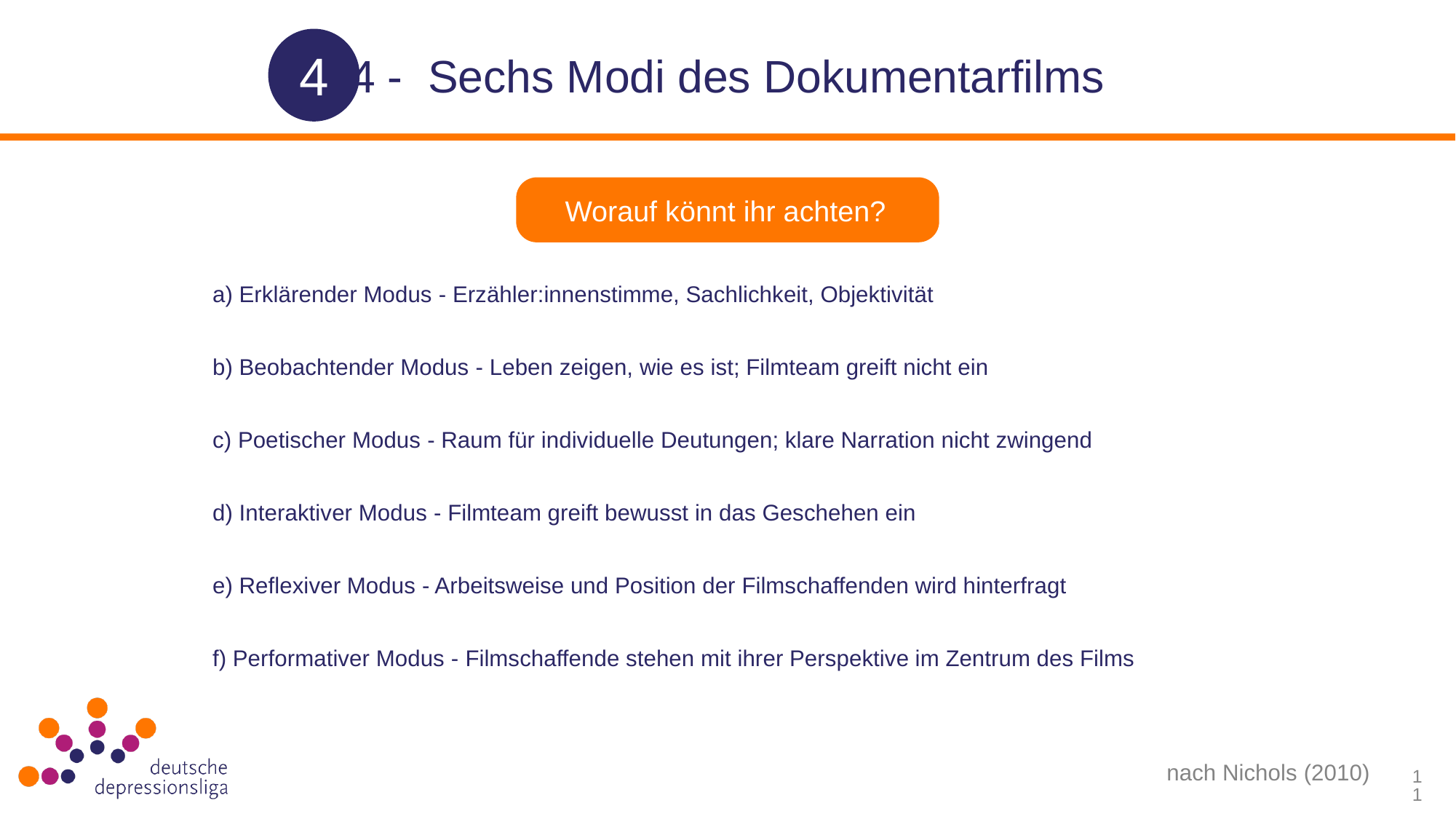

4 -  Sechs Modi des Dokumentarfilms

4

Worauf könnt ihr achten?
a) Erklärender Modus - Erzähler:innenstimme, Sachlichkeit, Objektivität
b) Beobachtender Modus - Leben zeigen, wie es ist; Filmteam greift nicht ein
c) Poetischer Modus - Raum für individuelle Deutungen; klare Narration nicht zwingend
d) Interaktiver Modus - Filmteam greift bewusst in das Geschehen ein
e) Reflexiver Modus - Arbeitsweise und Position der Filmschaffenden wird hinterfragt
f) Performativer Modus - Filmschaffende stehen mit ihrer Perspektive im Zentrum des Films
nach Nichols (2010)
11